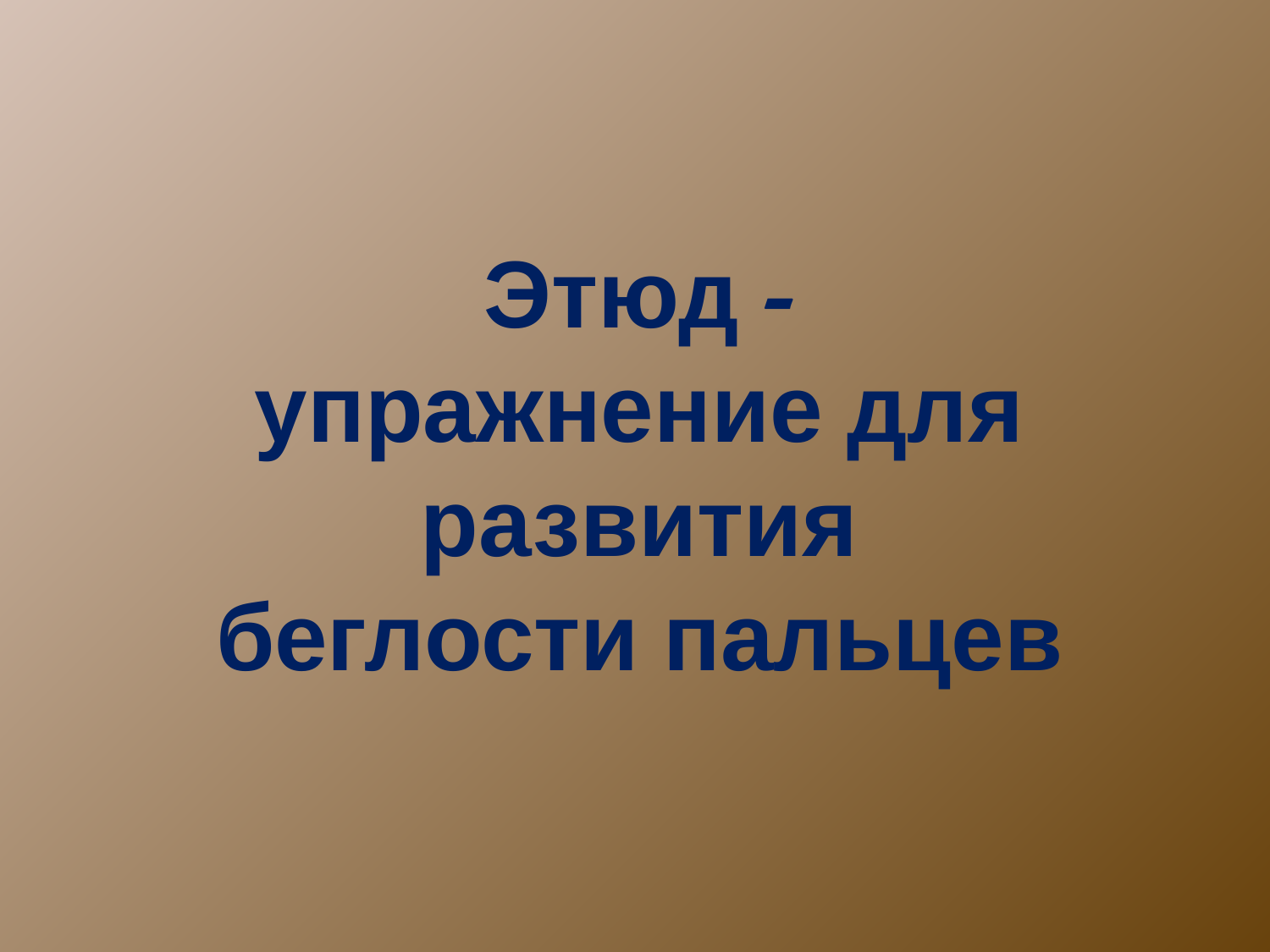

Этюд - упражнение для развития беглости пальцев